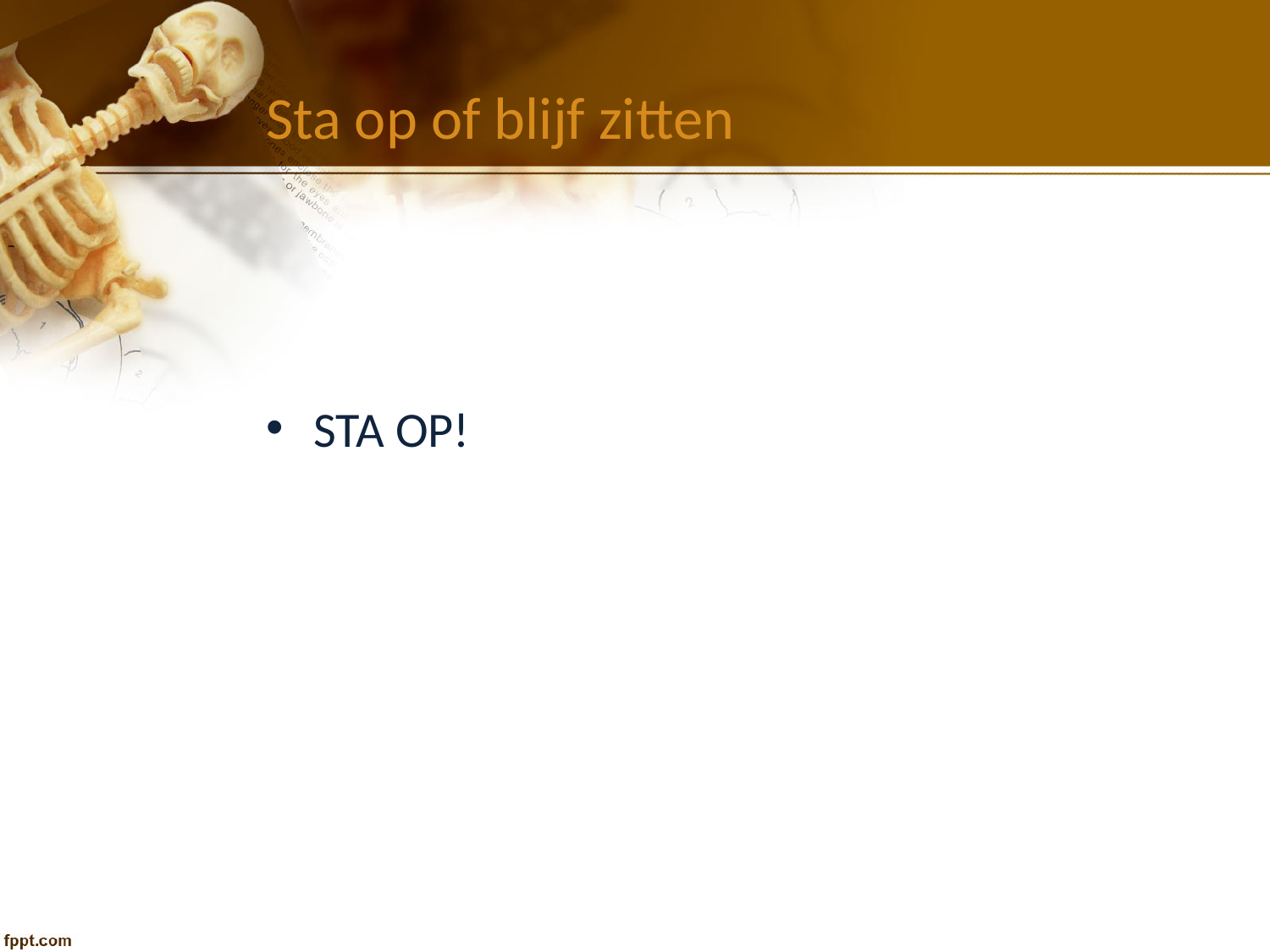

# Sta op of blijf zitten
STA OP!